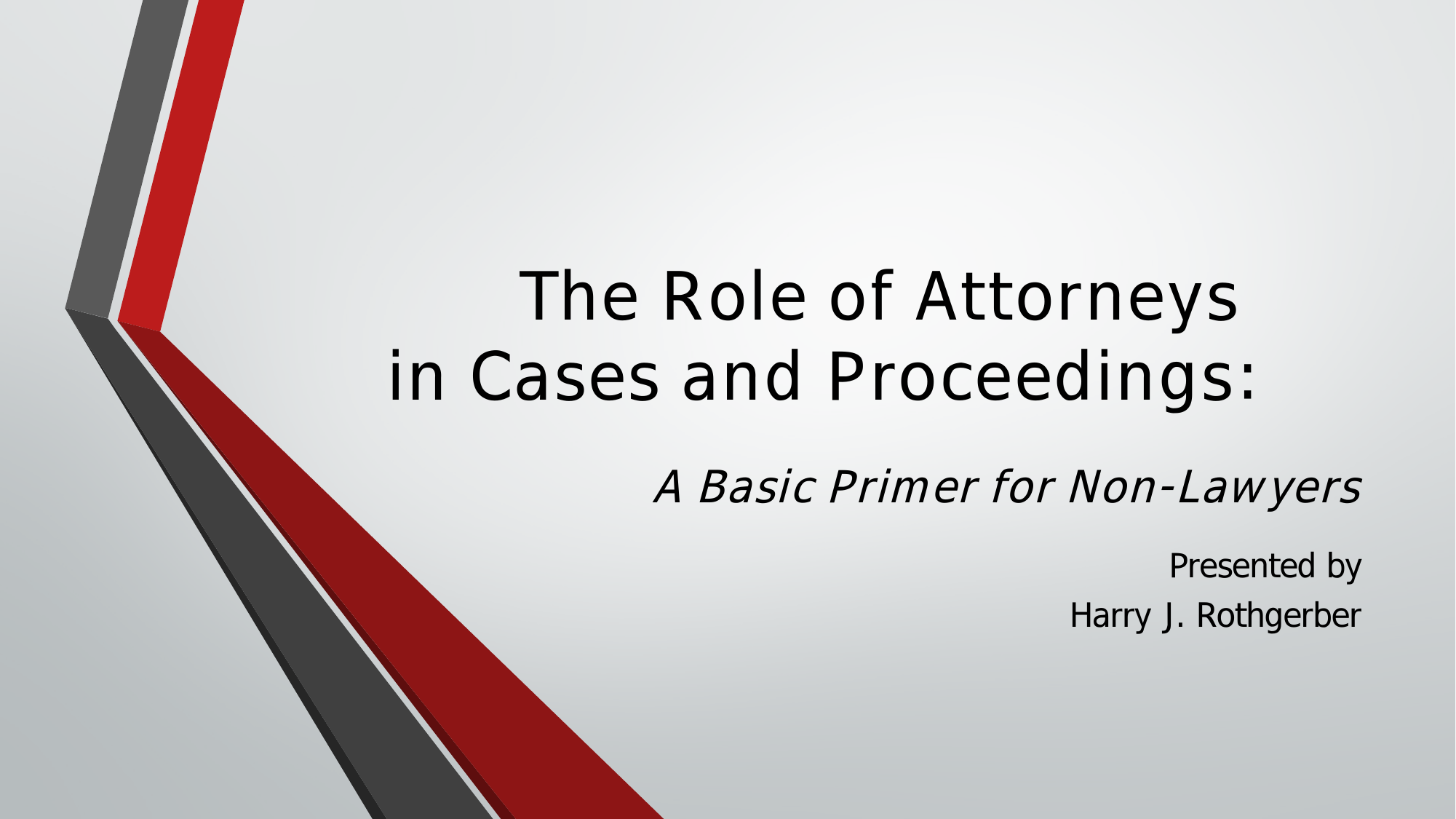

# The Role of Attorneys in Cases and Proceedings:
A Basic Primer for Non-Lawyers

Presented by
Harry J. Rothgerber